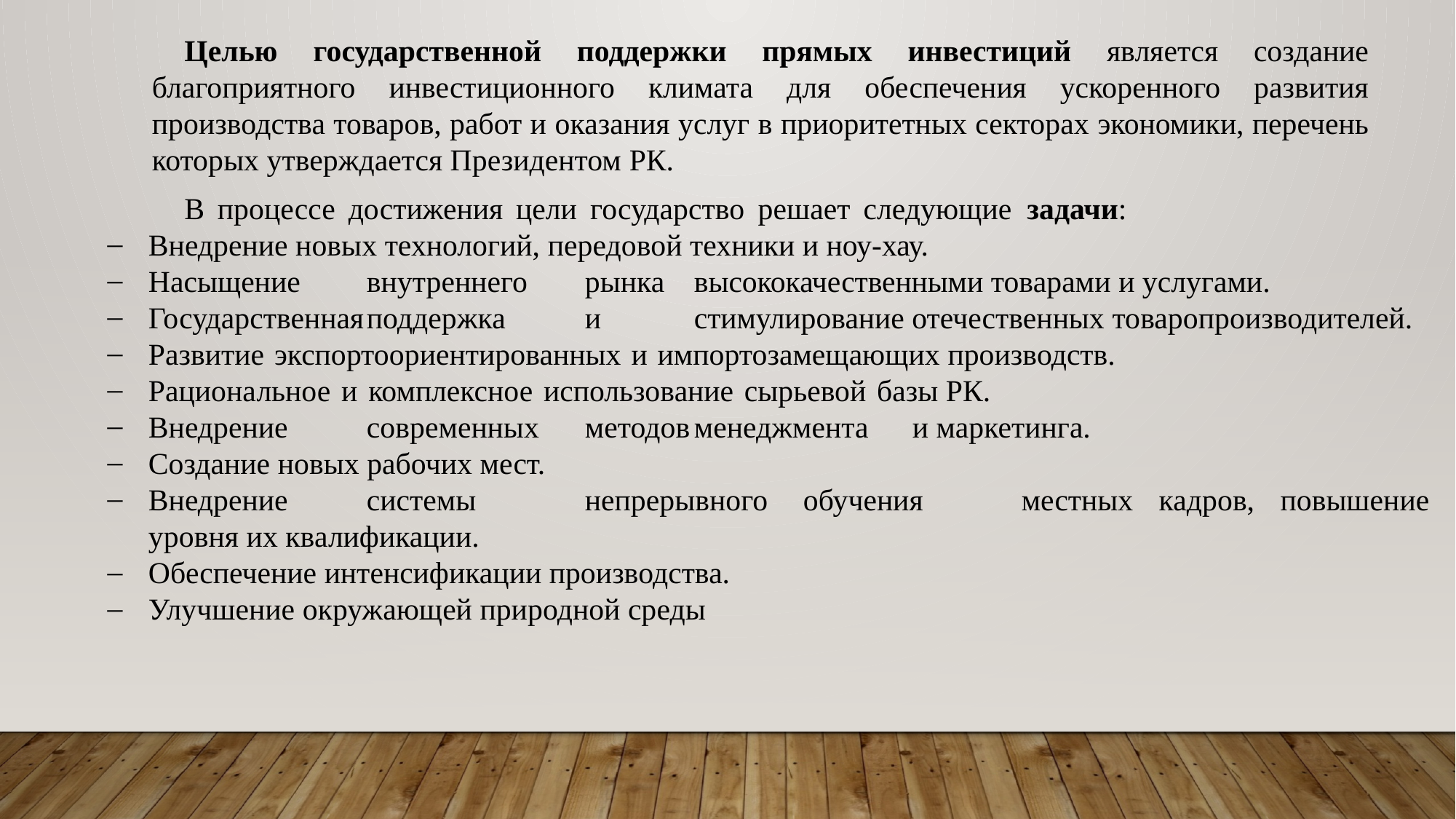

Целью государственной поддержки прямых инвестиций является создание благоприятного инвестиционного климата для обеспечения ускоренного развития производства товаров, работ и оказания услуг в приоритетных секторах экономики, перечень которых утверждается Президентом РК.
В процессе достижения цели государство решает следующие  задачи:
Внедрение новых технологий, передовой техники и ноу-хау.
Насыщение	внутреннего	рынка	высококачественными товарами и услугами.
Государственная	поддержка	и	стимулирование отечественных товаропроизводителей.
Развитие экспортоориентированных и импортозамещающих производств.
Рациональное и комплексное использование сырьевой базы РК.
Внедрение	современных	методов	менеджмента	и маркетинга.
Создание новых рабочих мест.
Внедрение	системы	непрерывного	обучения	местных кадров, повышение уровня их квалификации.
Обеспечение интенсификации производства.
Улучшение окружающей природной среды